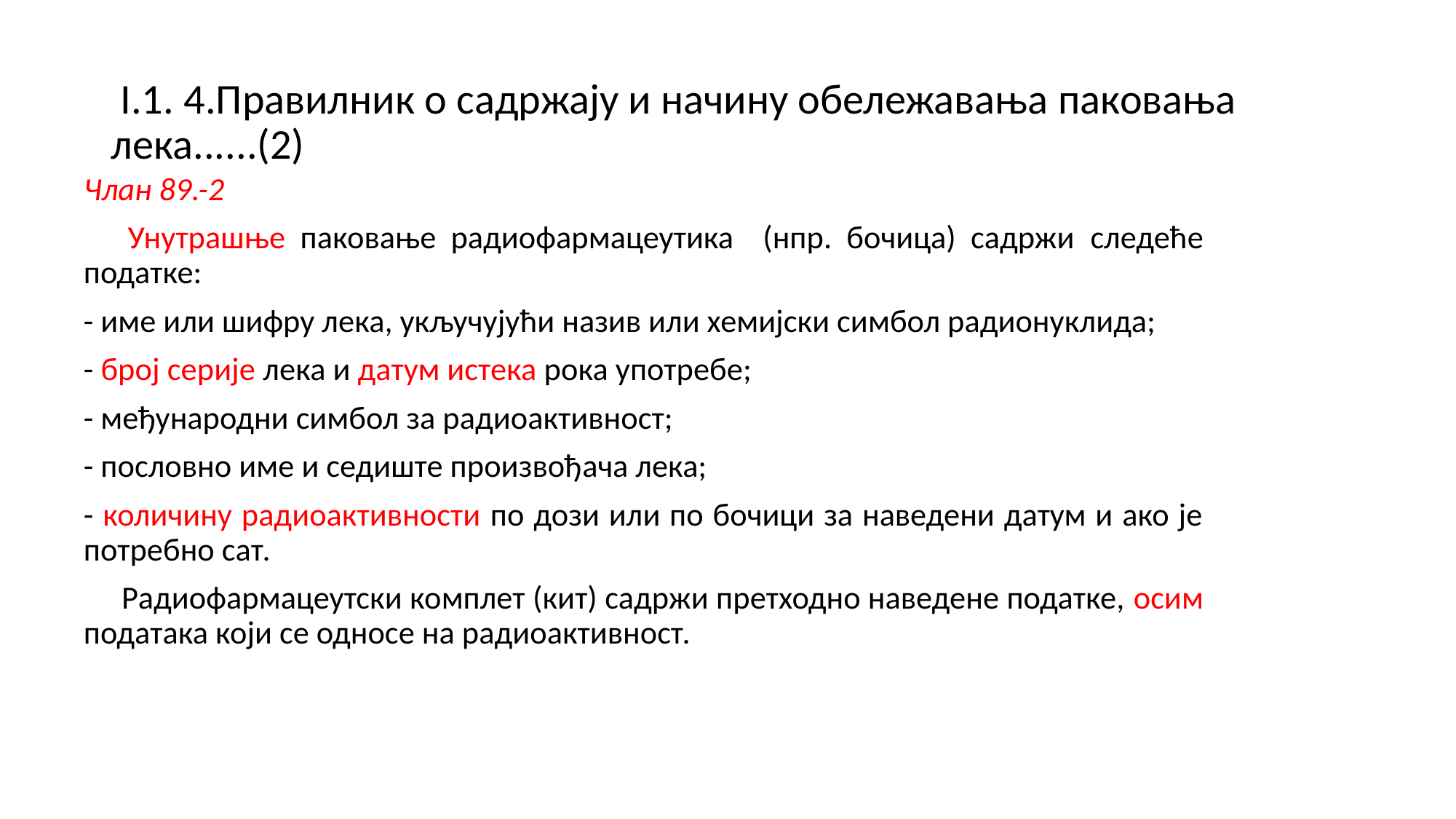

# I.1. 4.Правилник о садржају и начину обележавања паковања лека......(2)
Члан 89.-2
   Унутрашње паковање радиофармацеутика  (нпр. бочица) садржи следеће податке:
- име или шифру лека, укључујући назив или хемијски симбол радионуклида;
- број серије лека и датум истека рока употребе;
- међународни симбол за радиоактивност;
- пословно име и седиште произвођача лека;
- количину радиоактивности по дози или по бочици за наведени датум и ако је потребно сат.
     Радиофармацеутски комплет (кит) садржи претходно наведене податке, осим података који се односе на радиоактивност.